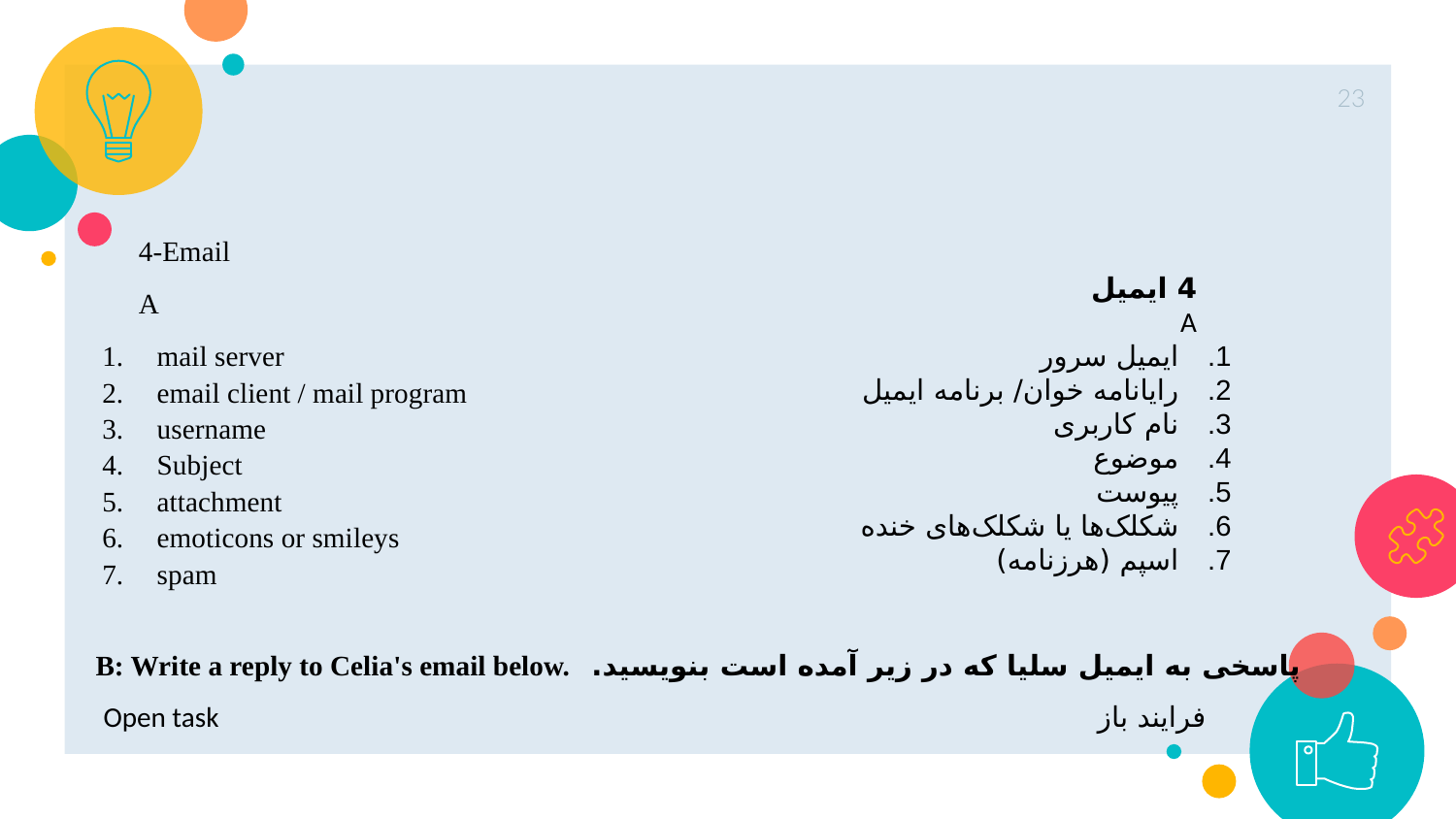

23
4-Email
A
mail server
email client / mail program
username
Subject
attachment
emoticons or smileys
spam
4 ایمیل
A
ایمیل سرور
رایانامه خوان/ برنامه ایمیل
نام کاربری
موضوع
پیوست
شکلک‌ها یا شکلک‌های خنده
اسپم (هرزنامه)
پاسخی به ایمیل سلیا که در زیر آمده است بنویسید.
B: Write a reply to Celia's email below.
Open task
فرایند باز